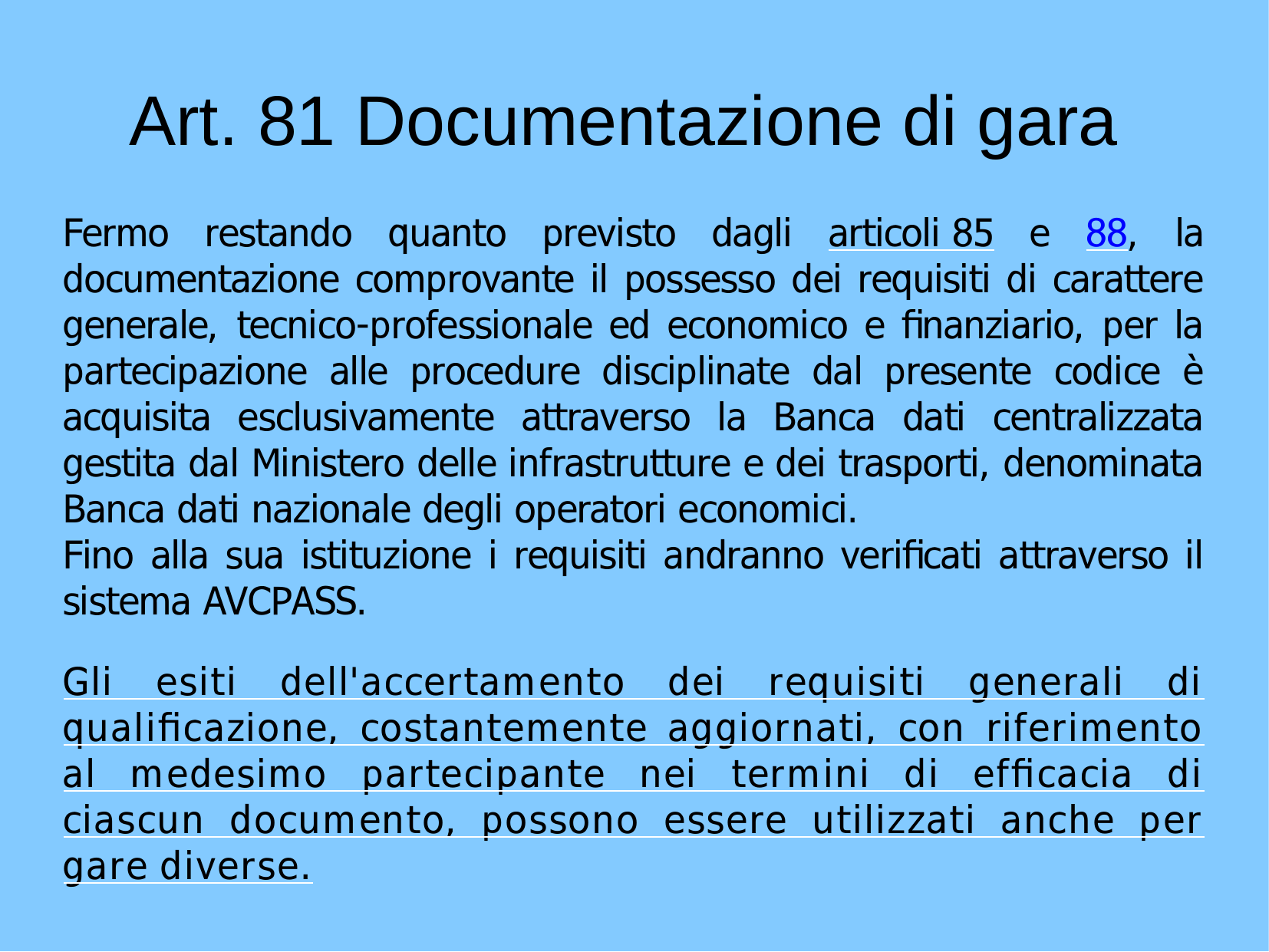

Art. 81 Documentazione di gara
Fermo restando quanto previsto dagli articoli 85 e 88, la documentazione comprovante il possesso dei requisiti di carattere generale, tecnico-professionale ed economico e finanziario, per la partecipazione alle procedure disciplinate dal presente codice è acquisita esclusivamente attraverso la Banca dati centralizzata gestita dal Ministero delle infrastrutture e dei trasporti, denominata Banca dati nazionale degli operatori economici.
Fino alla sua istituzione i requisiti andranno verificati attraverso il sistema AVCPASS.

Gli esiti dell'accertamento dei requisiti generali di qualificazione, costantemente aggiornati, con riferimento al medesimo partecipante nei termini di efficacia di ciascun documento, possono essere utilizzati anche per gare diverse.